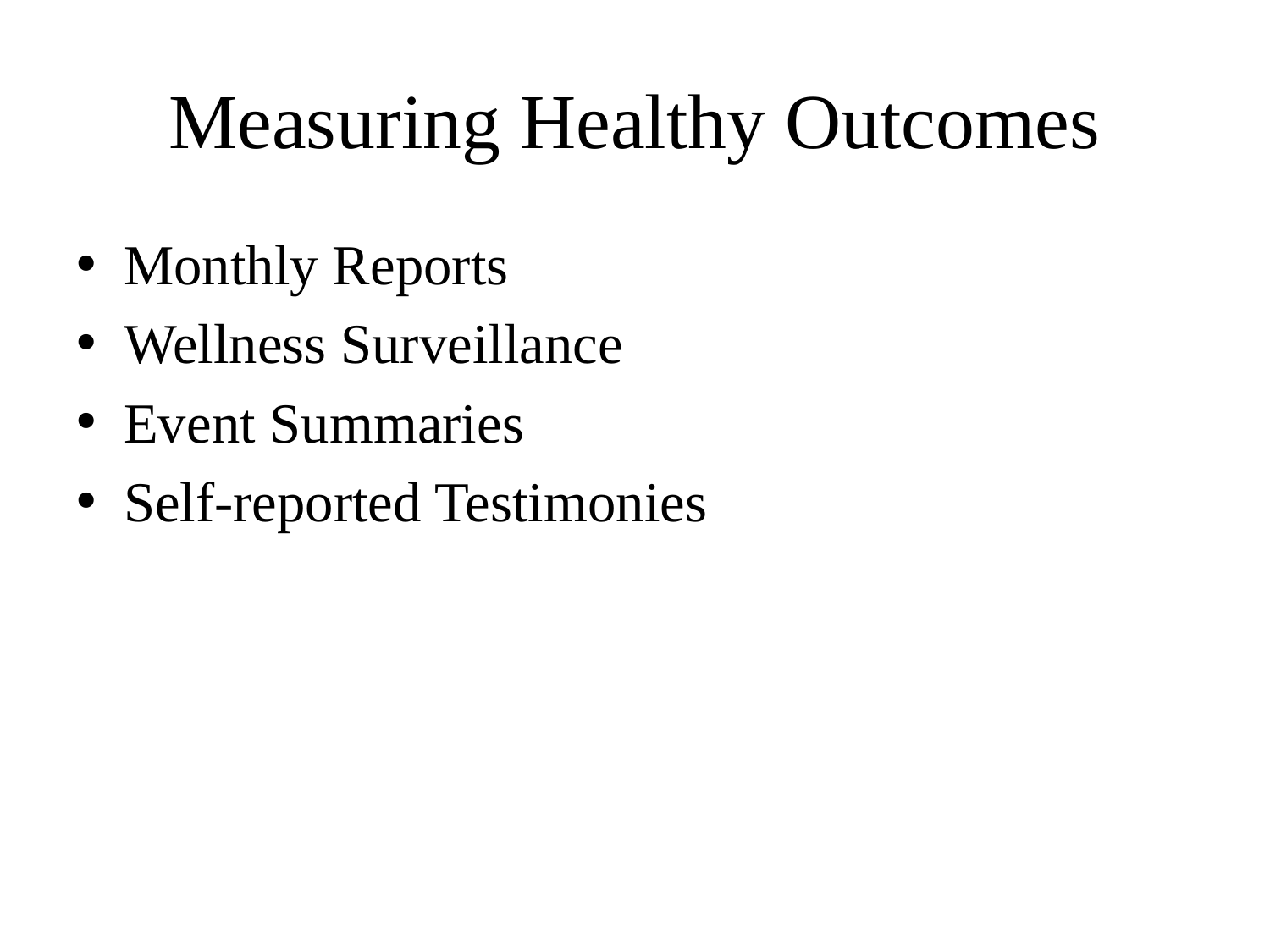

# Measuring Healthy Outcomes
Monthly Reports
Wellness Surveillance
Event Summaries
Self-reported Testimonies